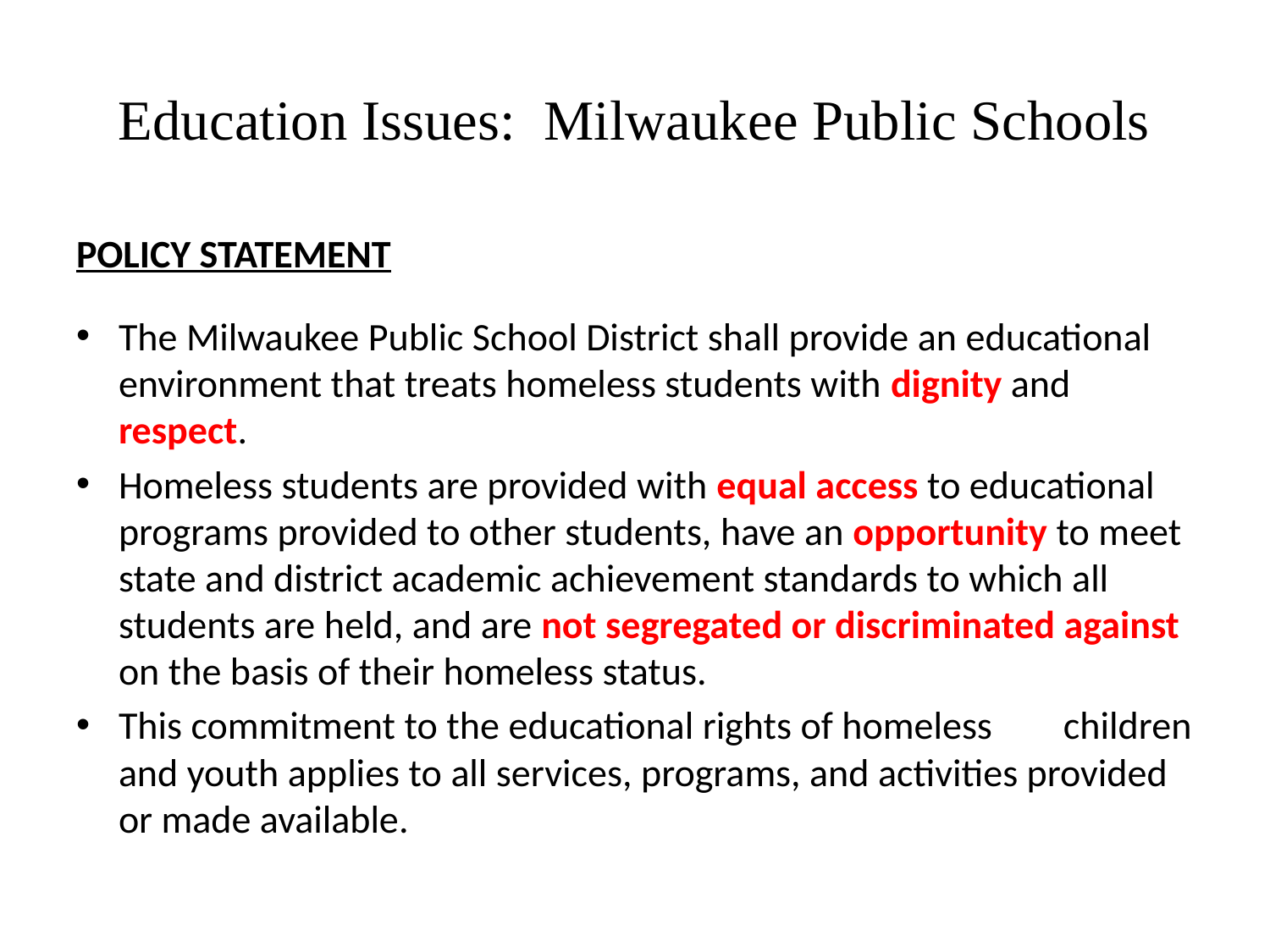

# Education Issues:  Milwaukee Public Schools
POLICY STATEMENT

The Milwaukee Public School District shall provide an educational environment that treats homeless students with dignity and respect.
Homeless students are provided with equal access to educational programs provided to other students, have an opportunity to meet state and district academic achievement standards to which all students are held, and are not segregated or discriminated against on the basis of their homeless status.
This commitment to the educational rights of homeless        children and youth applies to all services, programs, and activities provided or made available.